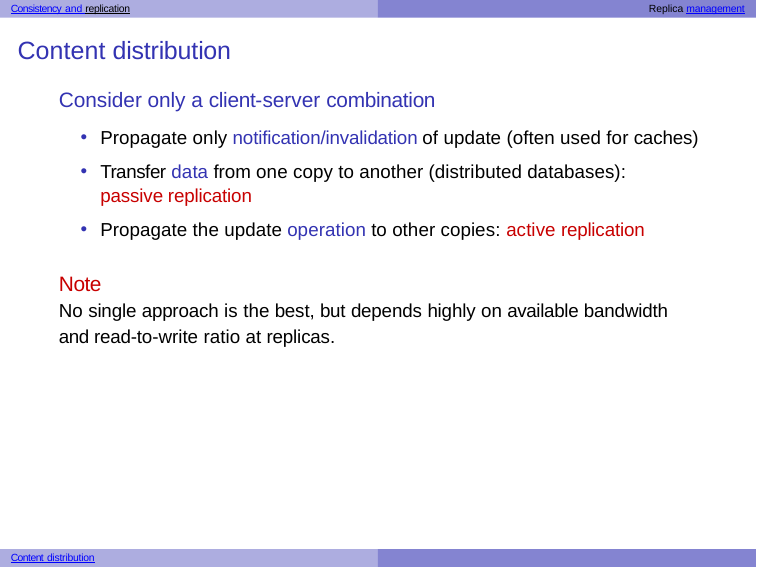

Consistency and replication	Replica management
# Content distribution
Consider only a client-server combination
Propagate only notification/invalidation of update (often used for caches)
Transfer data from one copy to another (distributed databases): passive replication
Propagate the update operation to other copies: active replication

Note
No single approach is the best, but depends highly on available bandwidth and read-to-write ratio at replicas.

Content distribution